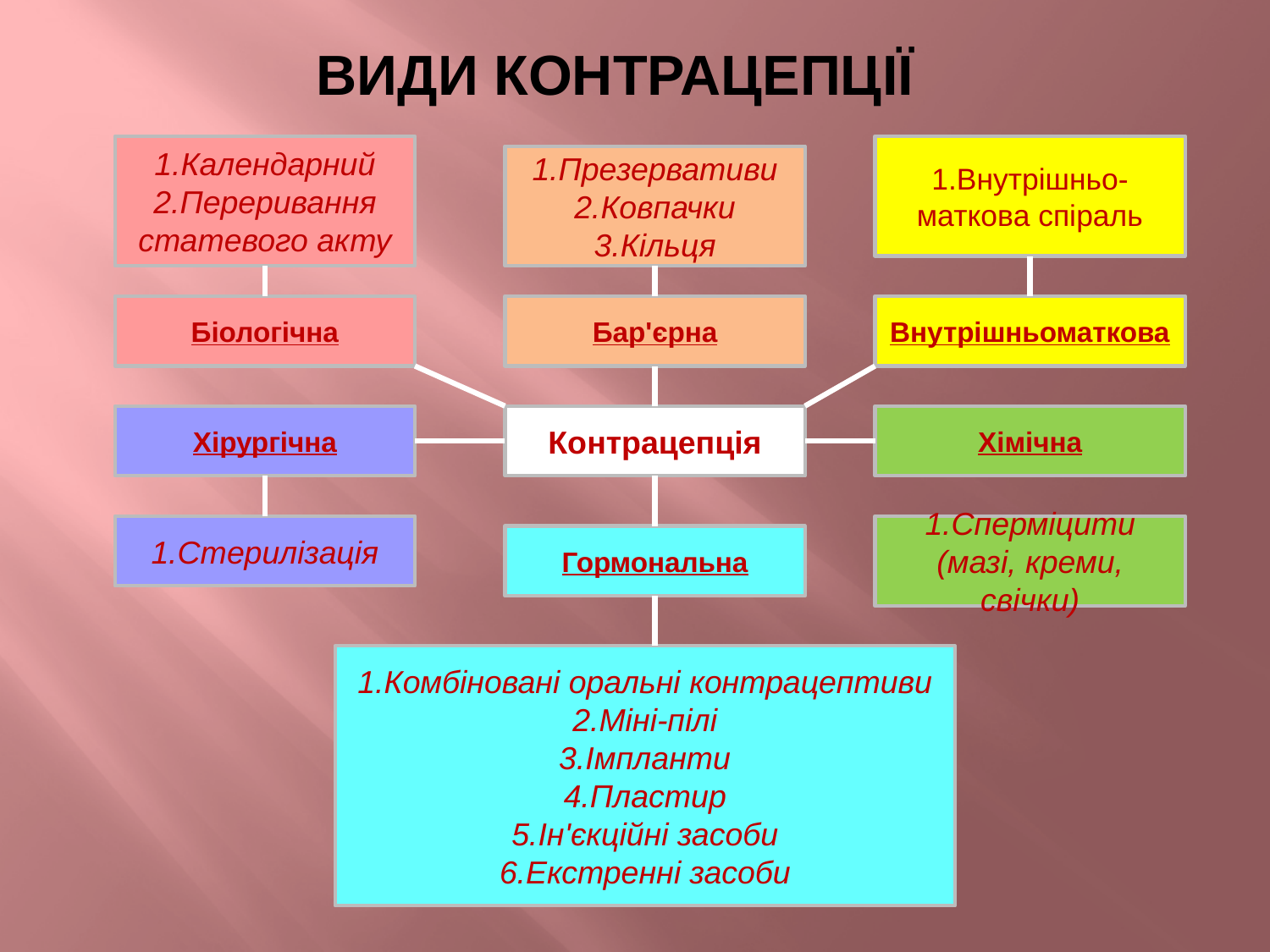

# Види Контрацепції
1.Календарний
2.Переривання статевого акту
1.Внутрішньо-маткова спіраль
1.Презервативи
2.Ковпачки
3.Кільця
Біологічна
Бар'єрна
Внутрішньоматкова
Хірургічна
Контрацепція
Хімічна
1.Стерилізація
1.Сперміцити (мазі, креми, свічки)
Гормональна

1.Комбіновані оральні контрацептиви
2.Міні-пілі
3.Імпланти
4.Пластир
5.Ін'єкційні засоби
6.Екстренні засоби